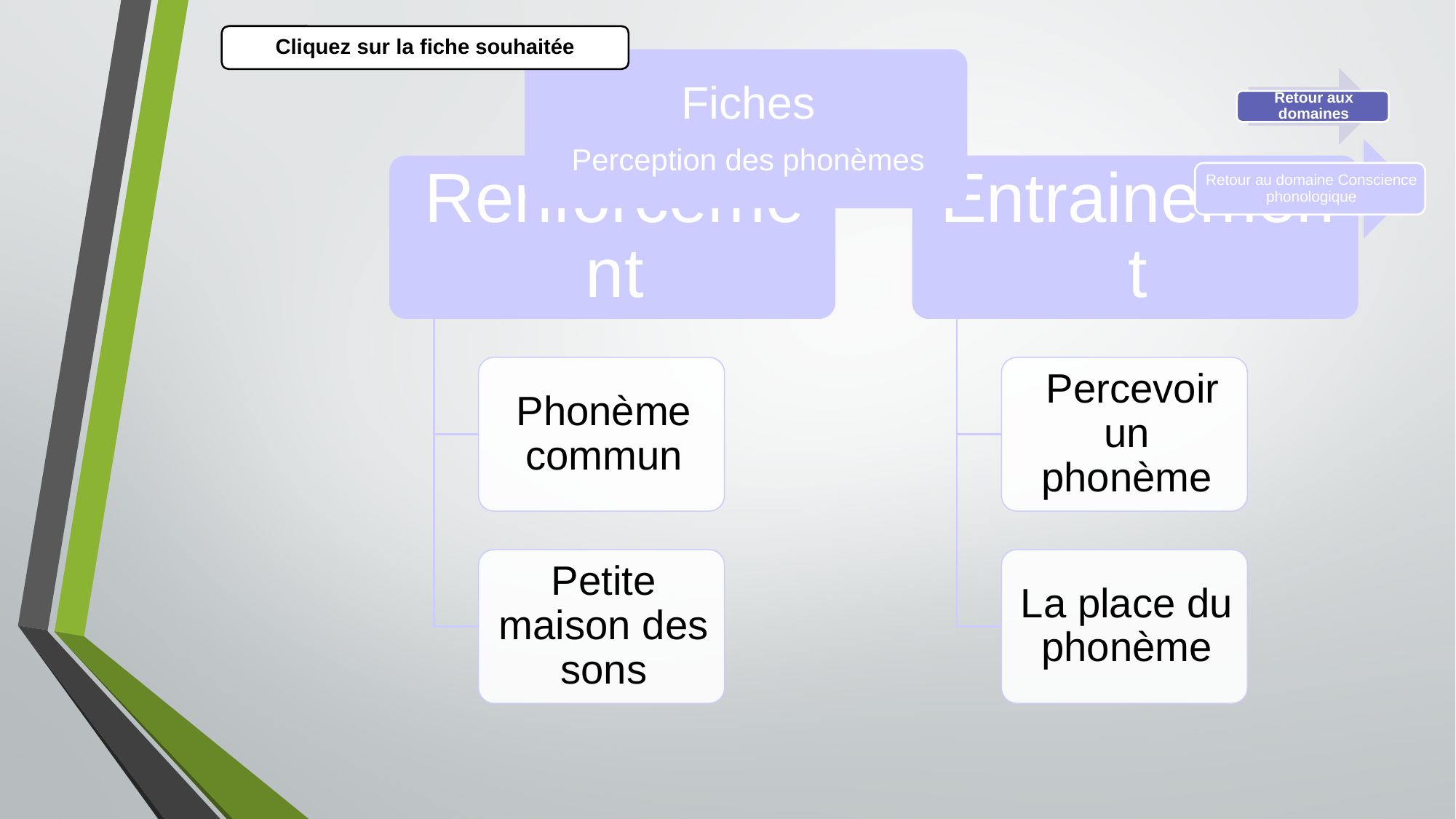

Cliquez sur la fiche souhaitée
Fiches
Perception des phonèmes
Retour aux domaines
Renforcement
Phonème commun
Petite maison des sons
Entrainement
 Percevoir un phonème
La place du phonème
Retour au domaine Conscience phonologique